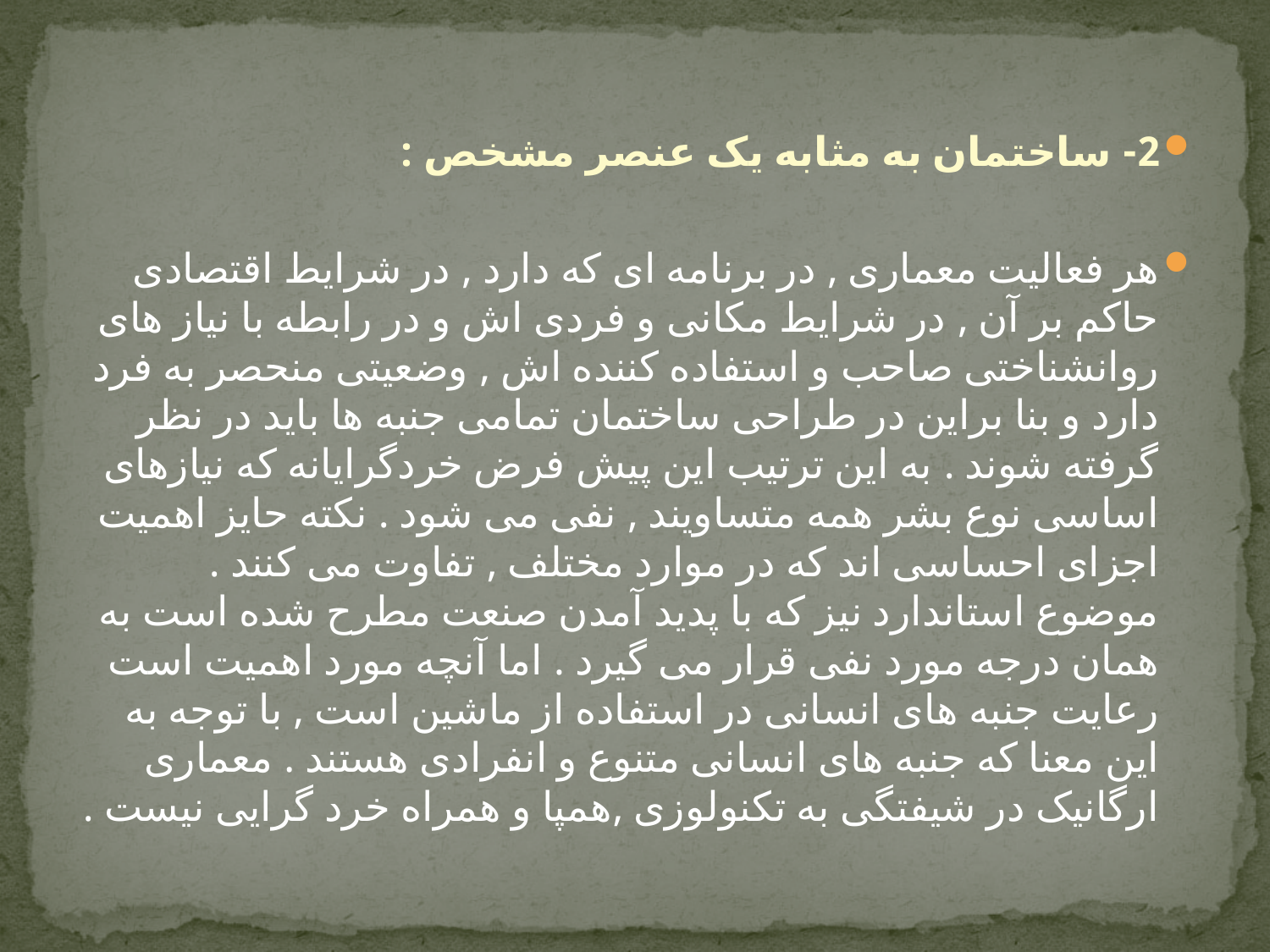

2- ساختمان به مثابه يک عنصر مشخص :

هر فعاليت معماری , در برنامه ای که دارد , در شرايط اقتصادی حاکم بر آن , در شرايط مکانی و فردی اش و در رابطه با نياز های روانشناختی صاحب و استفاده کننده اش , وضعيتی منحصر به فرد دارد و بنا براين در طراحی ساختمان تمامی جنبه ها بايد در نظر گرفته شوند . به اين ترتيب اين پيش فرض خردگرايانه که نيازهای اساسی نوع بشر همه متساويند , نفی می شود . نکته حايز اهميت اجزای احساسی اند که در موارد مختلف , تفاوت می کنند . موضوع استاندارد نيز که با پديد آمدن صنعت مطرح شده است به همان درجه مورد نفی قرار می گيرد . اما آنچه مورد اهميت است رعايت جنبه های انسانی در استفاده از ماشين است , با توجه به اين معنا که جنبه های انسانی متنوع و انفرادی هستند . معماری ارگانيک در شيفتگی به تکنولوزی ,همپا و همراه خرد گرايی نيست .